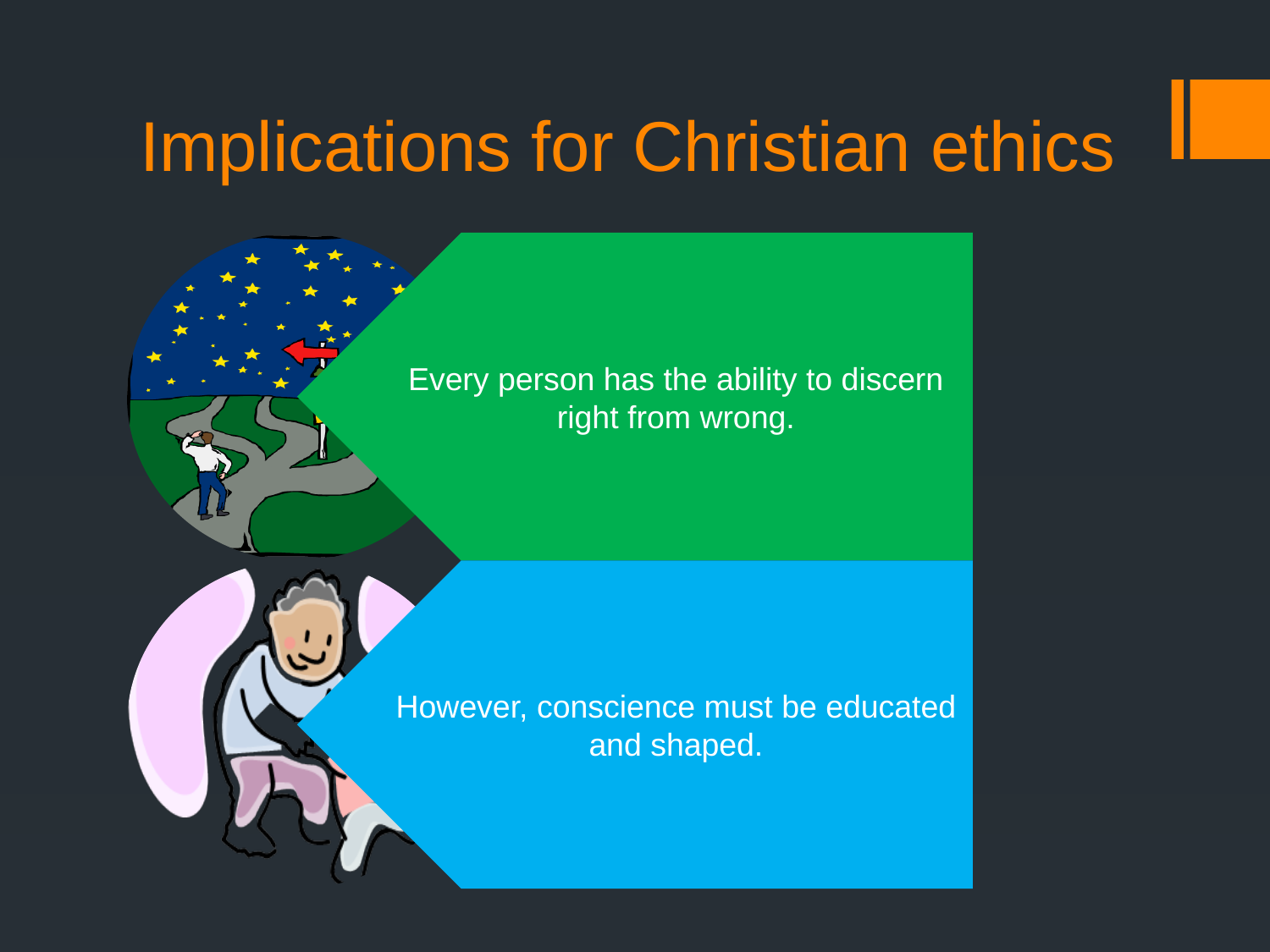

# Implications for Christian ethics
Every person has the ability to discern right from wrong.
However, conscience must be educated and shaped.